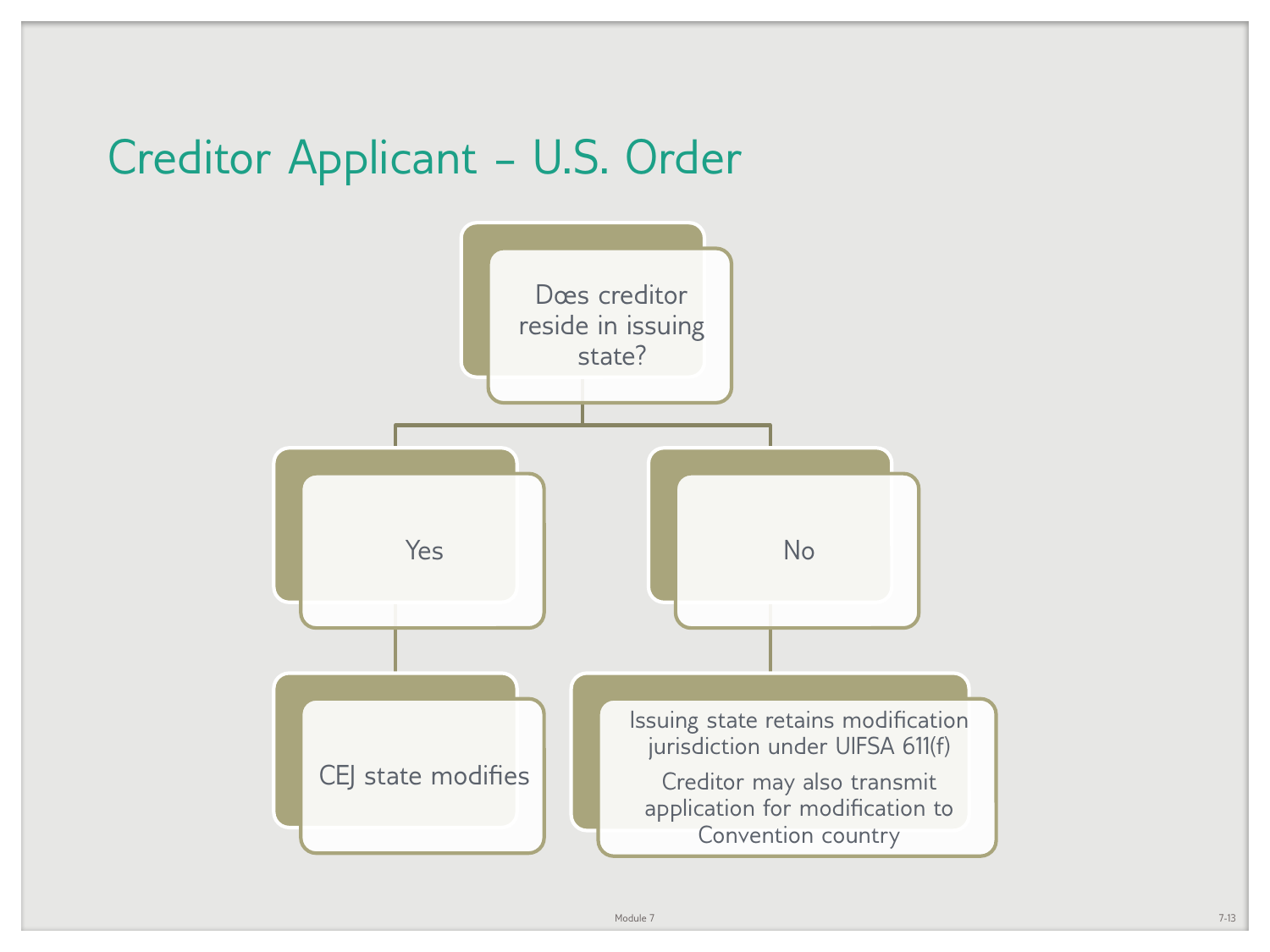

# Creditor Applicant – U.S. Order
Does creditor reside in issuing state?
Yes
CEJ state modifies
No
Issuing state retains modification jurisdiction under UIFSA 611(f)
Creditor may also transmit application for modification to Convention country
Module 7
7-13